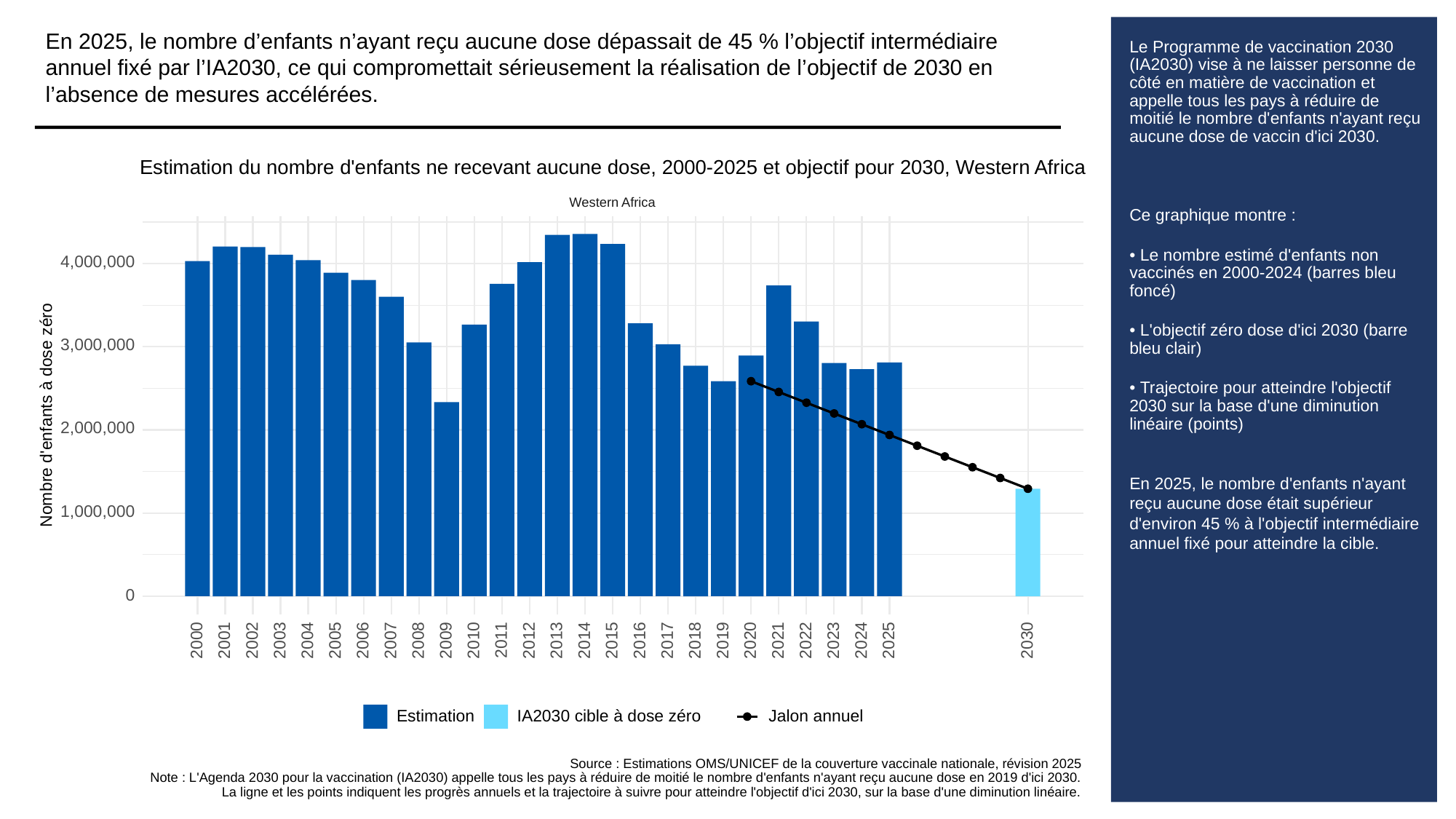

En 2025, le nombre d’enfants n’ayant reçu aucune dose dépassait de 45 % l’objectif intermédiaire annuel fixé par l’IA2030, ce qui compromettait sérieusement la réalisation de l’objectif de 2030 en l’absence de mesures accélérées.
# Le Programme de vaccination 2030 (IA2030) vise à ne laisser personne de côté en matière de vaccination et appelle tous les pays à réduire de moitié le nombre d'enfants n'ayant reçu aucune dose de vaccin d'ici 2030.

Ce graphique montre :
• Le nombre estimé d'enfants non vaccinés en 2000-2024 (barres bleu foncé)
• L'objectif zéro dose d'ici 2030 (barre bleu clair)
• Trajectoire pour atteindre l'objectif 2030 sur la base d'une diminution linéaire (points)

En 2025, le nombre d'enfants n'ayant reçu aucune dose était supérieur d'environ 45 % à l'objectif intermédiaire annuel fixé pour atteindre la cible.

Estimation du nombre d'enfants ne recevant aucune dose, 2000-2025 et objectif pour 2030, Western Africa
Western Africa

4,000,000

3,000,000

Nombre d'enfants à dose zéro

2,000,000

1,000,000

0

2003
2013
2023
2030
2000
2001
2002
2004
2005
2006
2007
2008
2009
2010
2011
2012
2014
2015
2016
2017
2018
2019
2020
2021
2022
2024
2025

IA2030 cible à dose zéro
Jalon annuel
Estimation

Source : Estimations OMS/UNICEF de la couverture vaccinale nationale, révision 2025
Note : L'Agenda 2030 pour la vaccination (IA2030) appelle tous les pays à réduire de moitié le nombre d'enfants n'ayant reçu aucune dose en 2019 d'ici 2030.
La ligne et les points indiquent les progrès annuels et la trajectoire à suivre pour atteindre l'objectif d'ici 2030, sur la base d'une diminution linéaire.